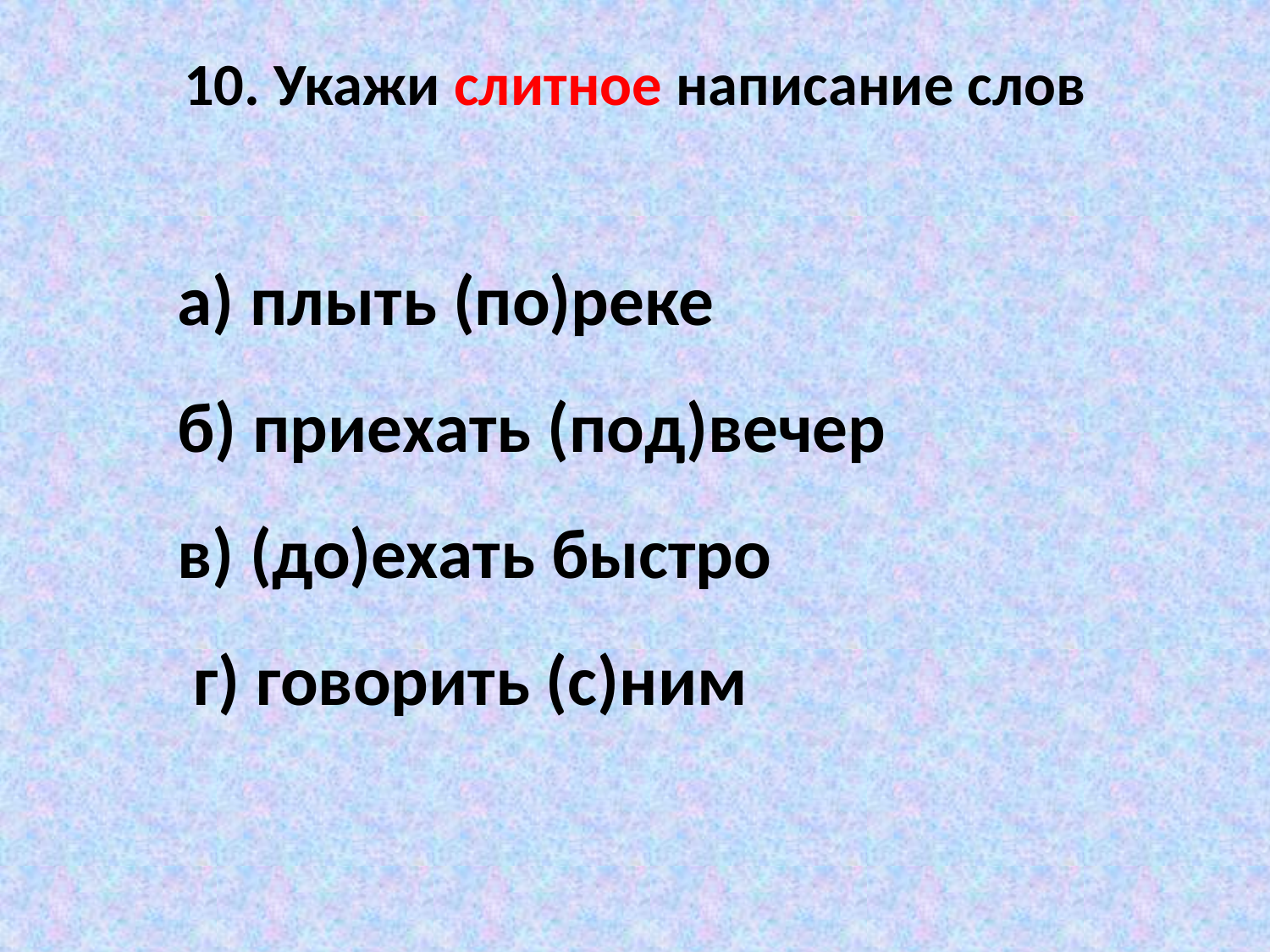

# 10. Укажи слитное написание слов
а) плыть (по)реке
б) приехать (под)вечер
в) (до)ехать быстро
 г) говорить (с)ним